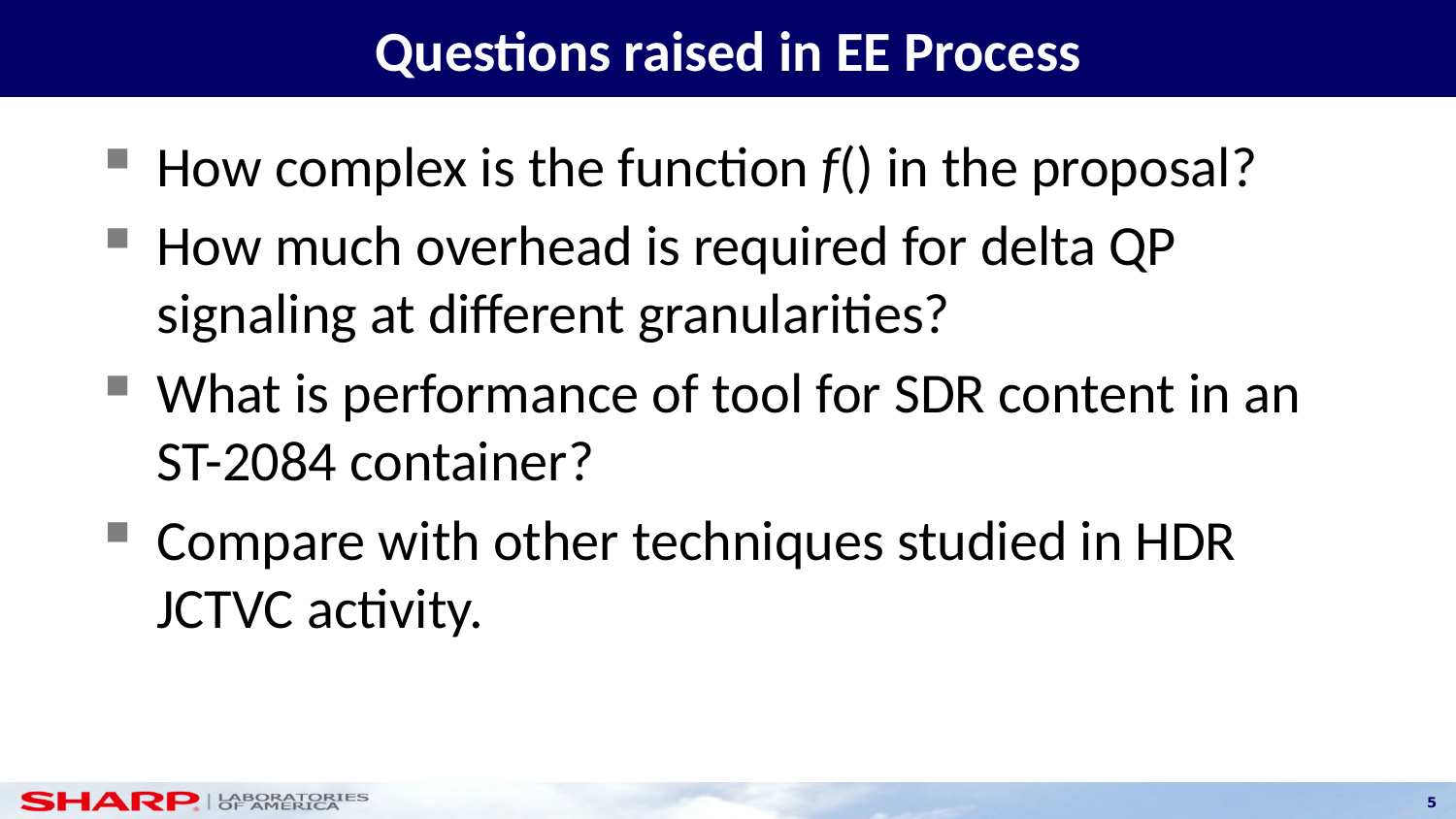

# Questions raised in EE Process
How complex is the function f() in the proposal?
How much overhead is required for delta QP signaling at different granularities?
What is performance of tool for SDR content in an ST-2084 container?
Compare with other techniques studied in HDR JCTVC activity.